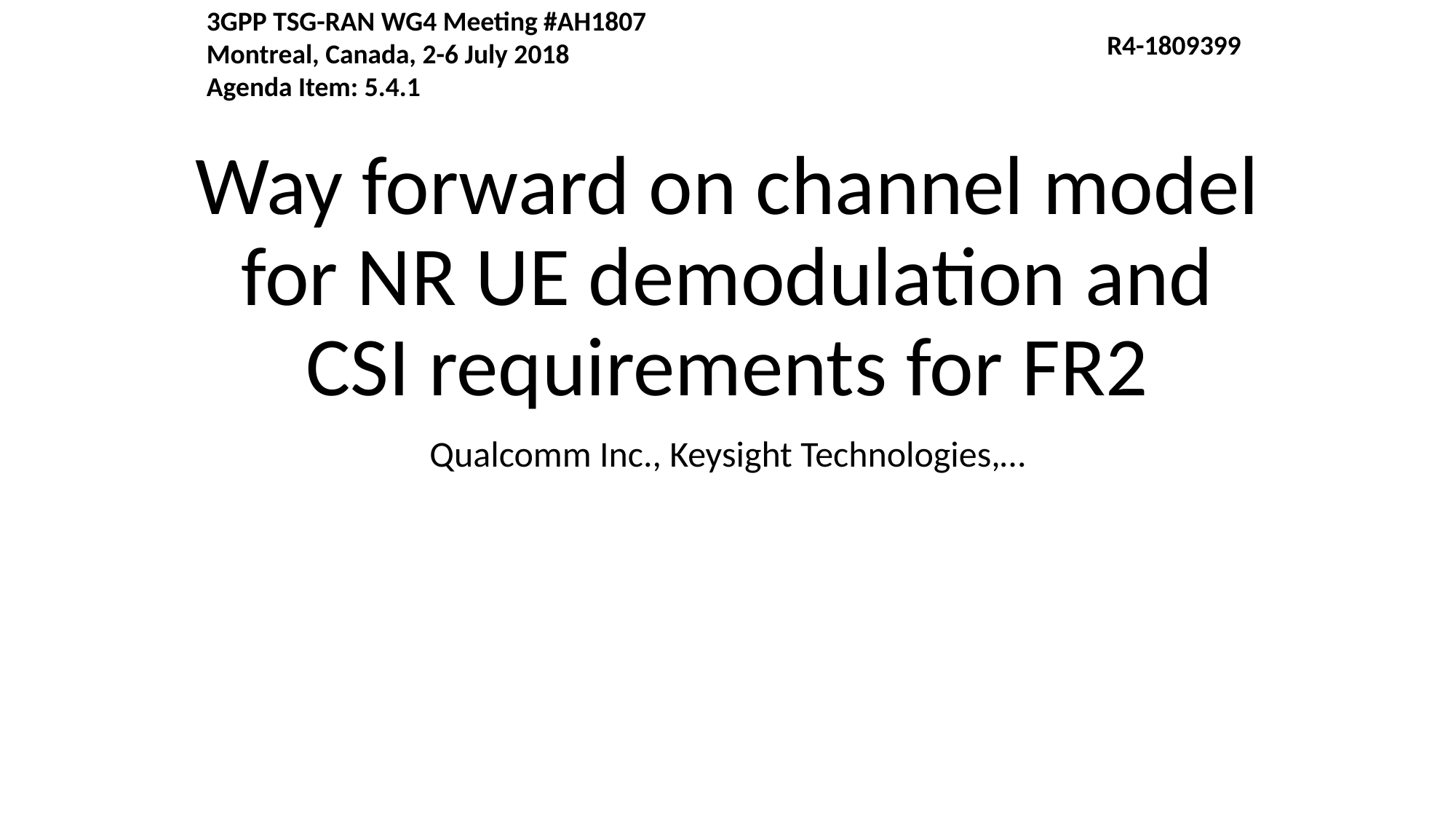

3GPP TSG-RAN WG4 Meeting #AH1807
Montreal, Canada, 2-6 July 2018
Agenda Item: 5.4.1
R4-1809399
# Way forward on channel model for NR UE demodulation and CSI requirements for FR2
Qualcomm Inc., Keysight Technologies,…